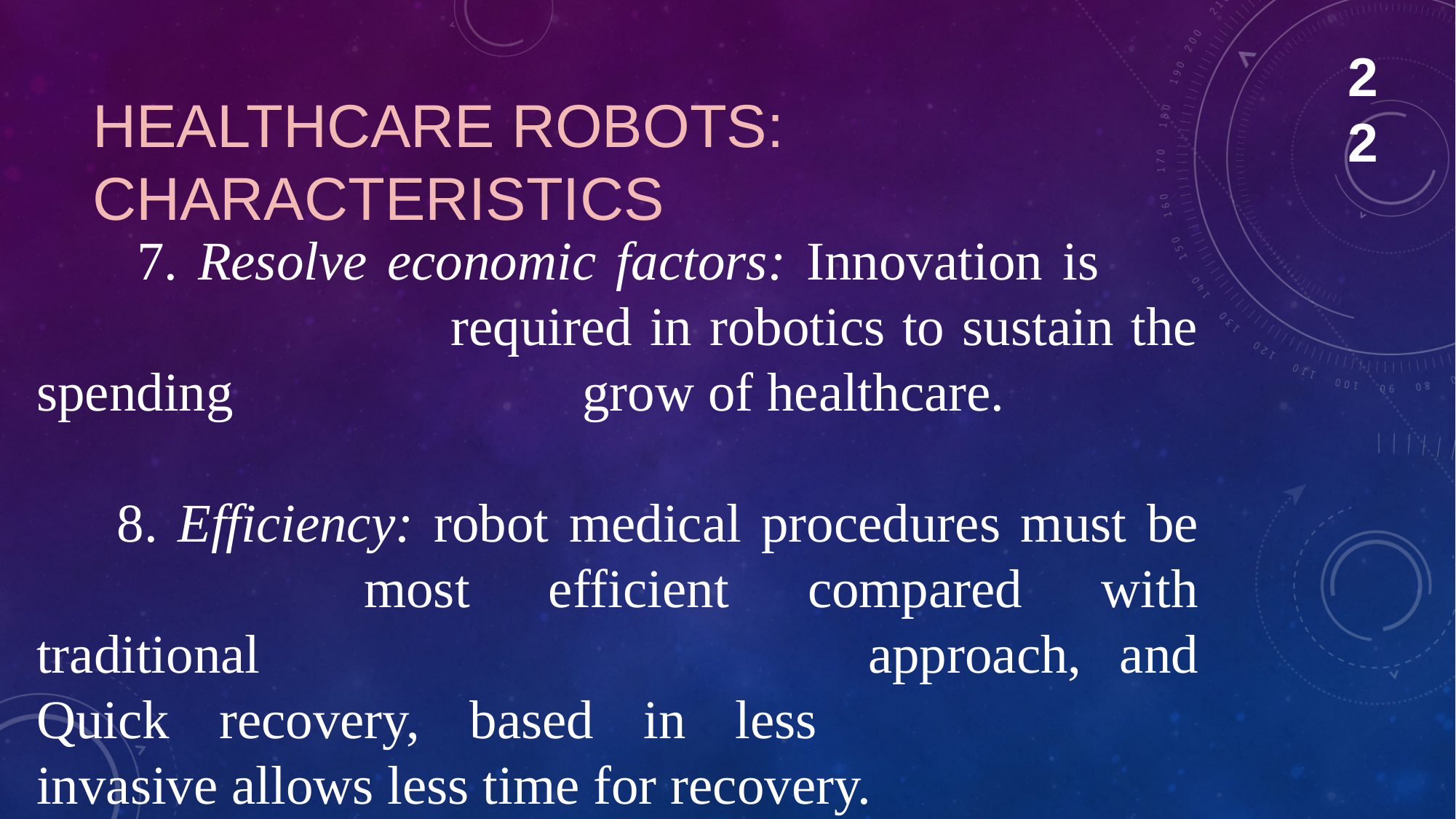

22
# Healthcare robots: Characteristics

     7. Resolve economic factors: Innovation is 	 			     required in robotics to sustain the spending 	 			grow of healthcare.

    8. Efficiency: robot medical procedures must be 			most efficient compared with traditional 				    approach, and Quick recovery, based in less 				invasive allows less time for recovery.